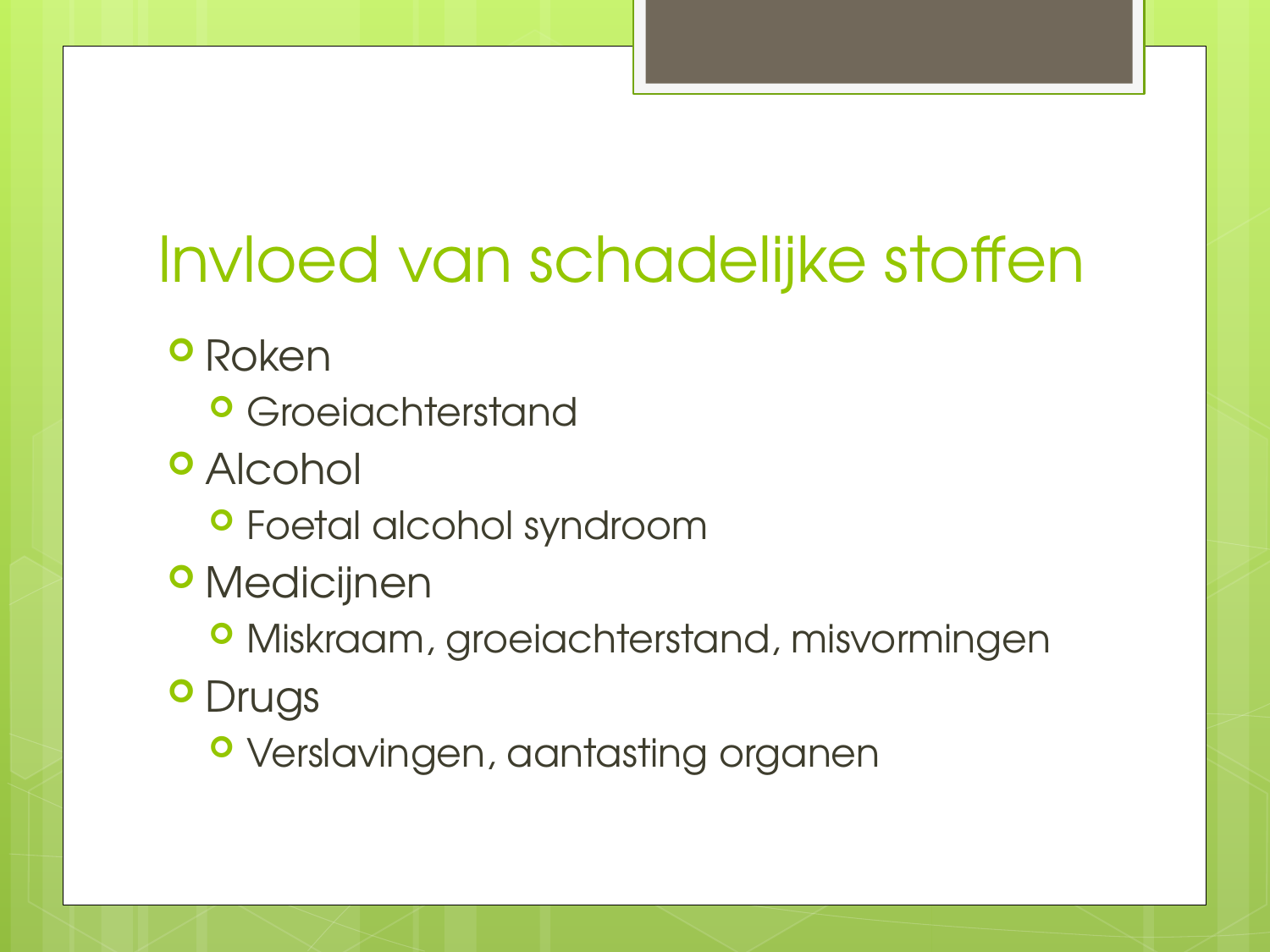

# Invloed van schadelijke stoffen
Roken
Groeiachterstand
Alcohol
Foetal alcohol syndroom
Medicijnen
Miskraam, groeiachterstand, misvormingen
Drugs
Verslavingen, aantasting organen